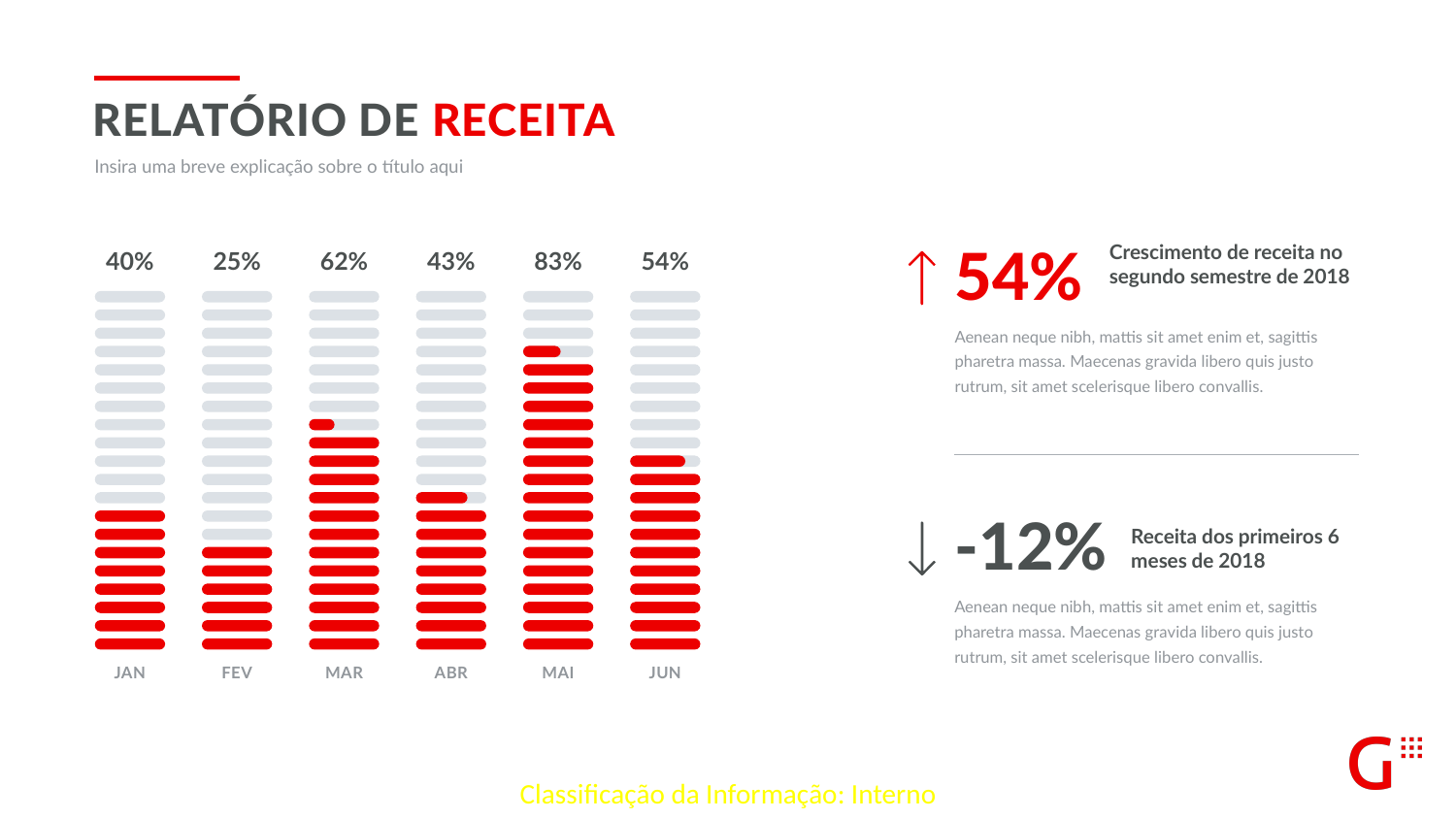

Relatório de receita
Insira uma breve explicação sobre o título aqui
54%
Crescimento de receita no segundo semestre de 2018
40%

Jan
25%

FEV
62%

Mar
43%

ABR
83%

mai
54%

Jun

Aenean neque nibh, mattis sit amet enim et, sagittis pharetra massa. Maecenas gravida libero quis justo rutrum, sit amet scelerisque libero convallis.
-12%
Receita dos primeiros 6 meses de 2018

Aenean neque nibh, mattis sit amet enim et, sagittis pharetra massa. Maecenas gravida libero quis justo rutrum, sit amet scelerisque libero convallis.